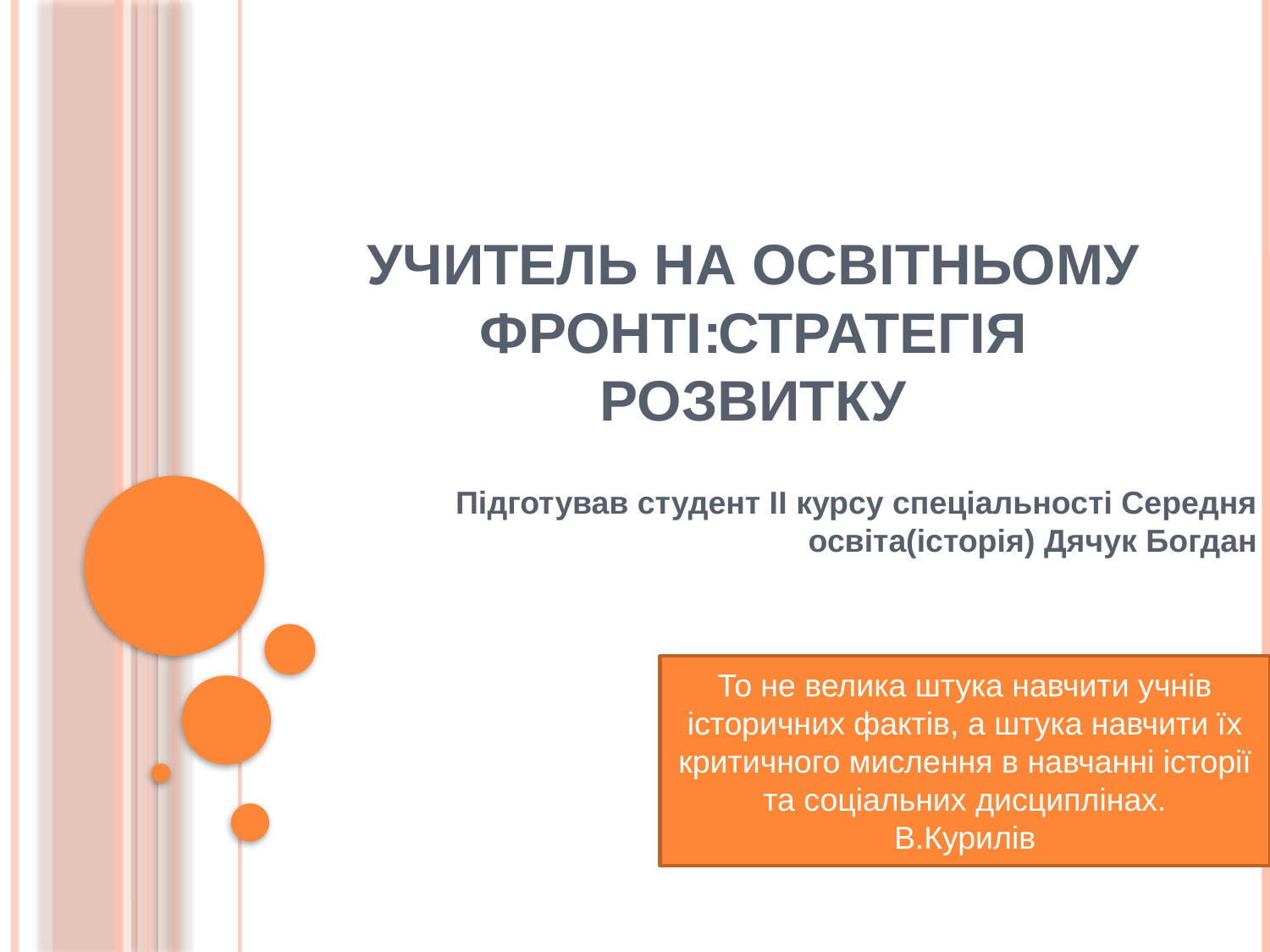

# Учитель на освітньому фронті:стратегія розвитку
Підготував студент ІІ курсу спеціальності Середня освіта(історія) Дячук Богдан
То не велика штука навчити учнів історичних фактів, а штука навчити їх критичного мислення в навчанні історії та соціальних дисциплінах.
В.Курилів